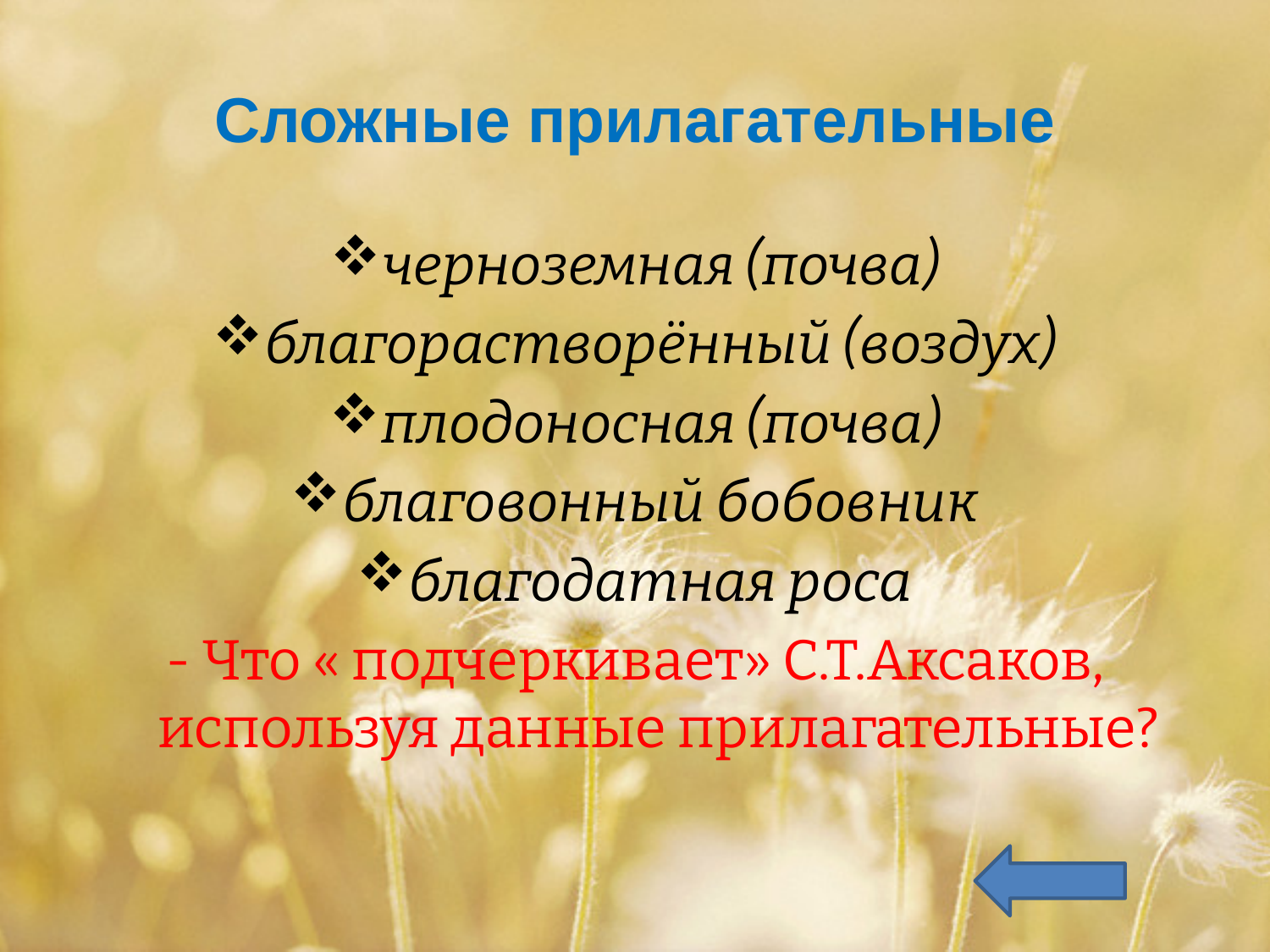

# Сложные прилагательные
черноземная (почва)
благорастворённый (воздух)
плодоносная (почва)
благовонный бобовник
благодатная роса
- Что « подчеркивает» С.Т.Аксаков, используя данные прилагательные?